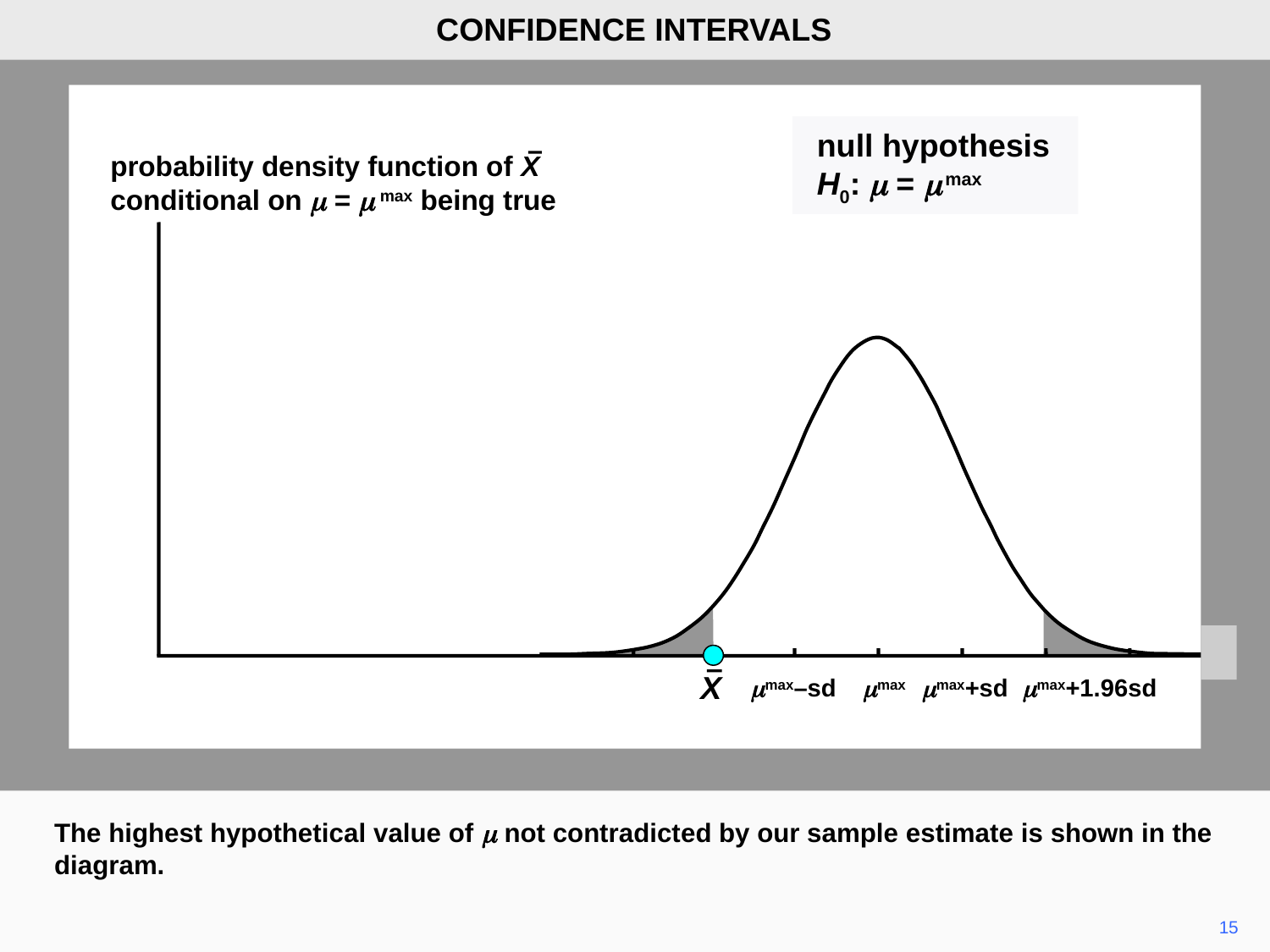

CONFIDENCE INTERVALS

null hypothesis
H0: μ = μ max
probability density function of X

conditional on μ = μ max being true

X

μmax–sd
μmax
μmax+sd
μmax+1.96sd

The highest hypothetical value of μ not contradicted by our sample estimate is shown in the diagram.
15